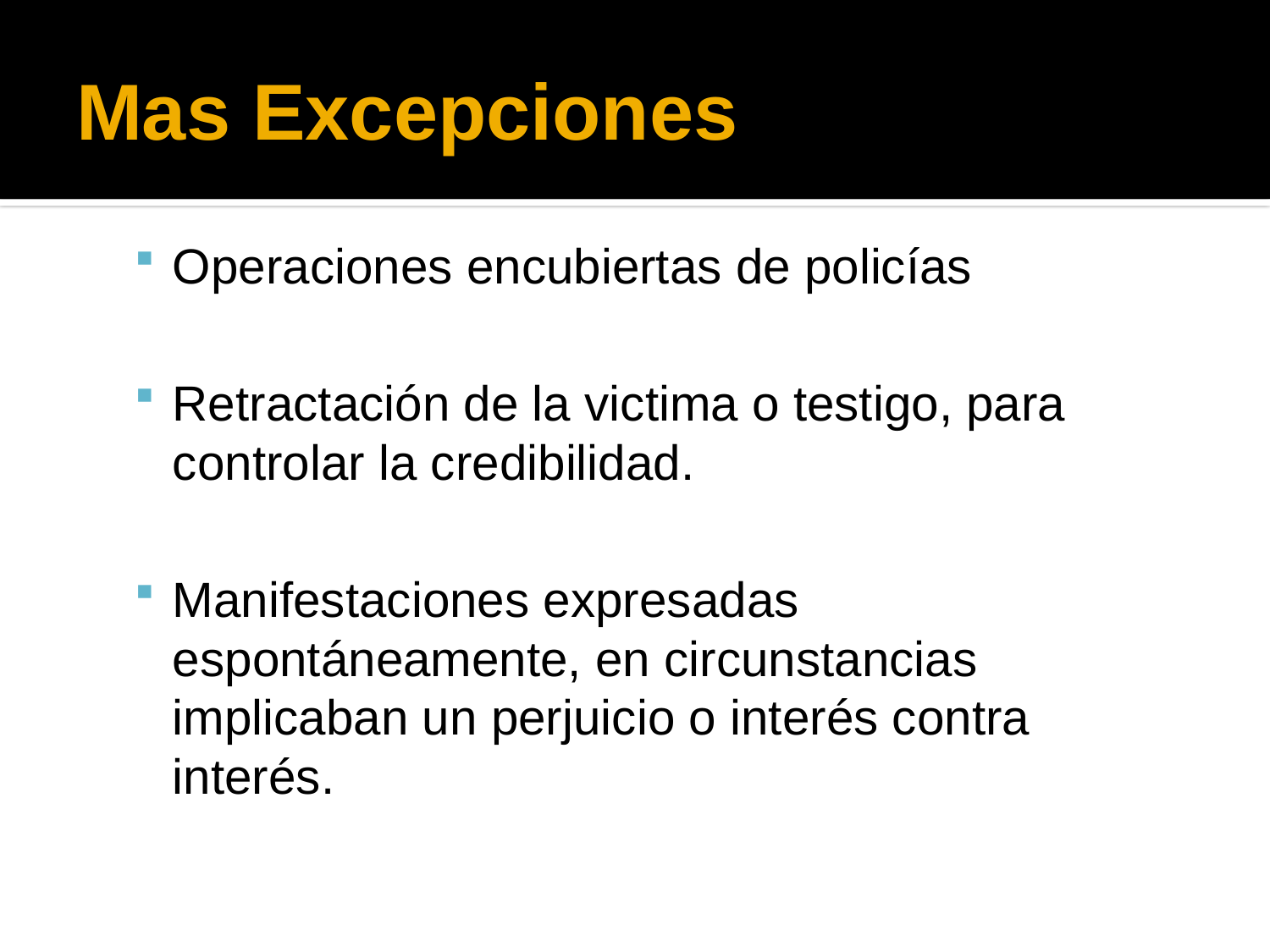

# Mas Excepciones
Operaciones encubiertas de policías

Retractación de la victima o testigo, para controlar la credibilidad.

Manifestaciones expresadas espontáneamente, en circunstancias implicaban un perjuicio o interés contra interés.